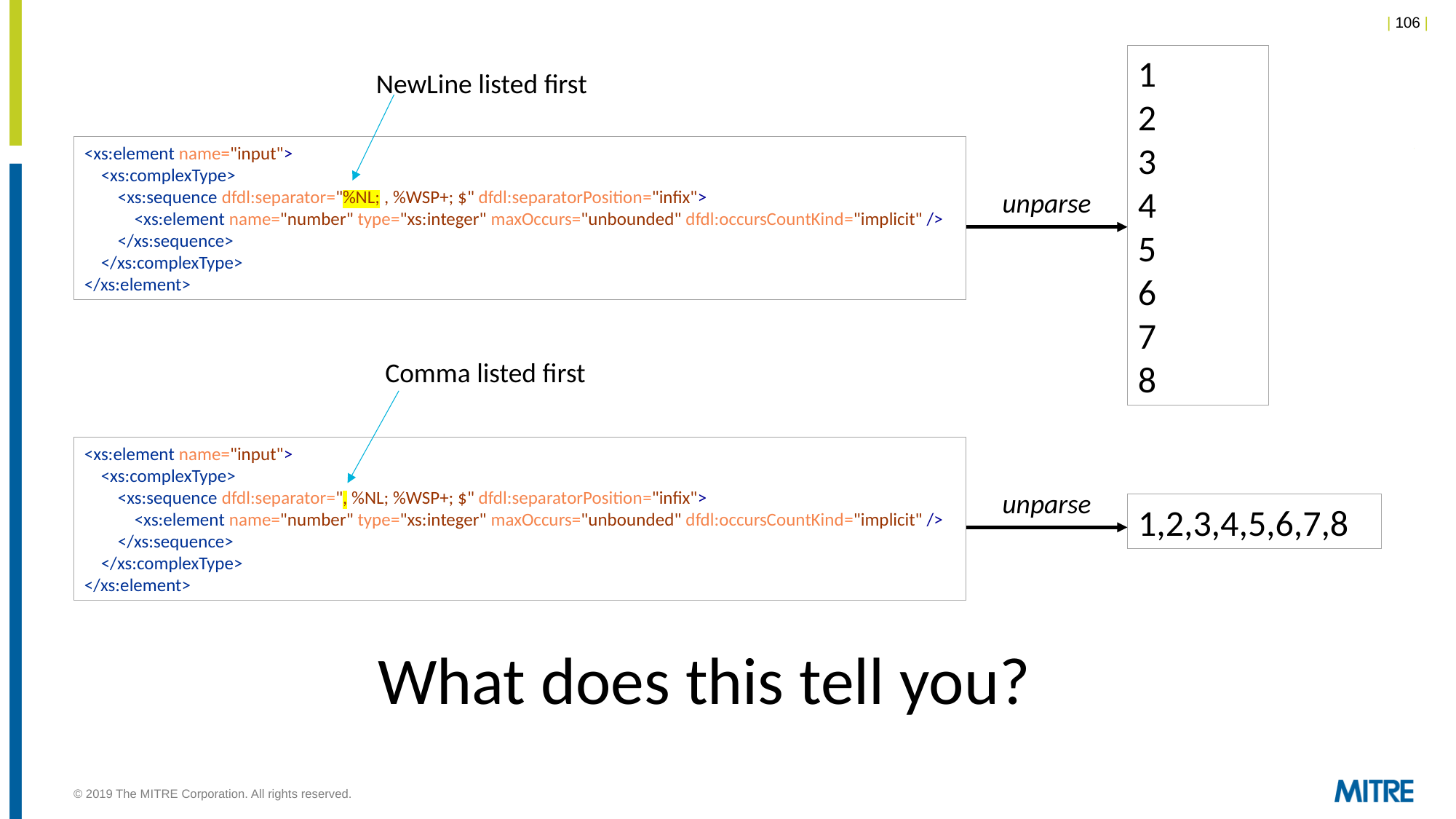

1
2
3
4
5
6
7
8
NewLine listed first
<xs:element name="input">
    <xs:complexType>
        <xs:sequence dfdl:separator="%NL; , %WSP+; $" dfdl:separatorPosition="infix">
            <xs:element name="number" type="xs:integer" maxOccurs="unbounded" dfdl:occursCountKind="implicit" />
        </xs:sequence>
    </xs:complexType>
</xs:element>
unparse
Comma listed first
<xs:element name="input">
    <xs:complexType>
        <xs:sequence dfdl:separator=", %NL; %WSP+; $" dfdl:separatorPosition="infix">
            <xs:element name="number" type="xs:integer" maxOccurs="unbounded" dfdl:occursCountKind="implicit" />
        </xs:sequence>
    </xs:complexType>
</xs:element>
unparse
1,2,3,4,5,6,7,8
What does this tell you?
© 2019 The MITRE Corporation. All rights reserved.